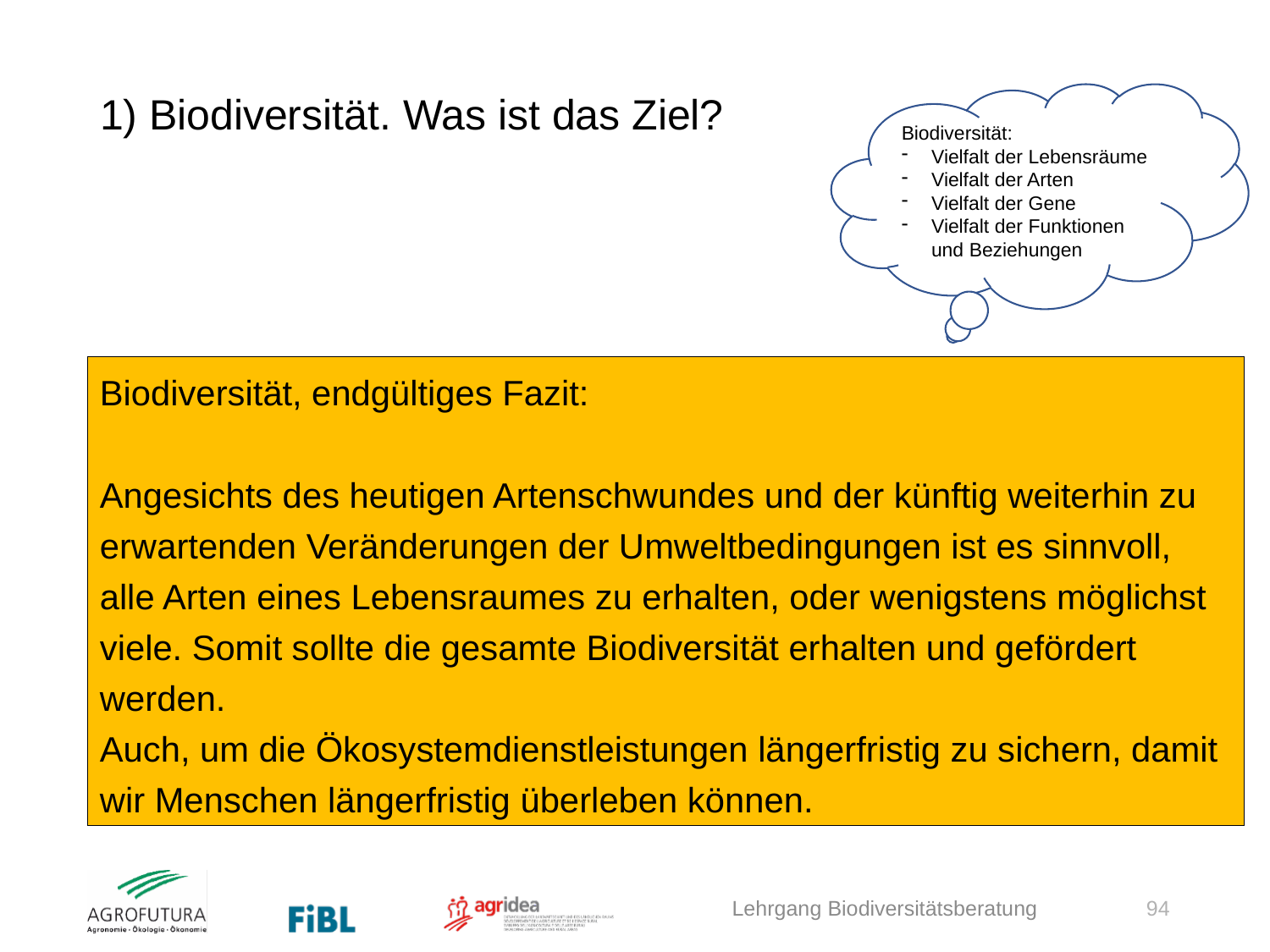

# 1) Biodiversität. Was ist das Ziel?
Biodiversität:
Vielfalt der Lebensräume
Vielfalt der Arten
Vielfalt der Gene
Vielfalt der Funktionen und Beziehungen
Biodiversität, endgültiges Fazit:

Angesichts des heutigen Artenschwundes und der künftig weiterhin zu erwartenden Veränderungen der Umweltbedingungen ist es sinnvoll, alle Arten eines Lebensraumes zu erhalten, oder wenigstens möglichst viele. Somit sollte die gesamte Biodiversität erhalten und gefördert werden.
Auch, um die Ökosystemdienstleistungen längerfristig zu sichern, damit wir Menschen längerfristig überleben können.
Lehrgang Biodiversitätsberatung
94